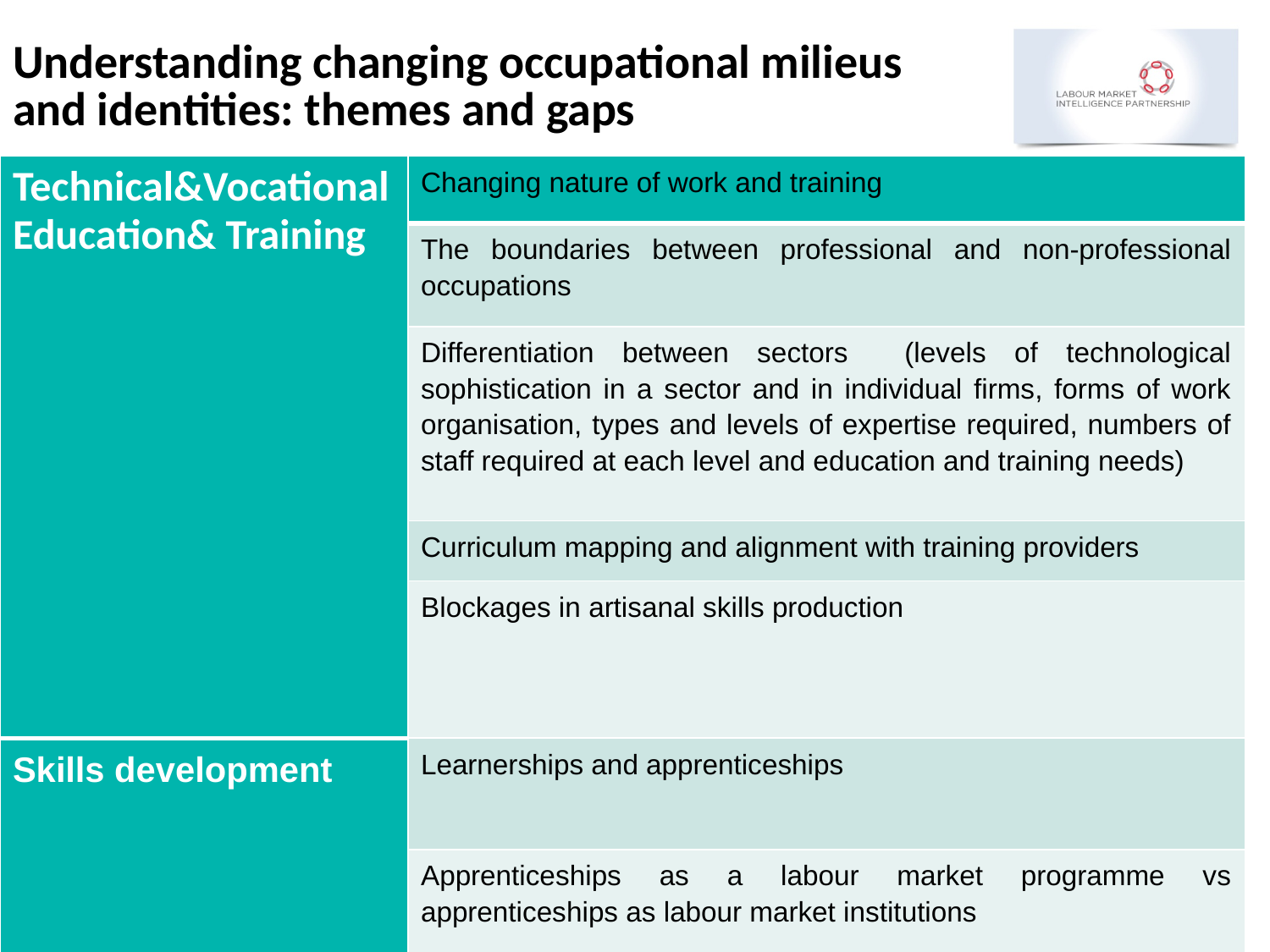

# Understanding changing occupational milieus and identities: themes and gaps
| Technical&Vocational Education& Training | Changing nature of work and training |
| --- | --- |
|  | The boundaries between professional and non-professional occupations |
|  | Differentiation between sectors (levels of technological sophistication in a sector and in individual firms, forms of work organisation, types and levels of expertise required, numbers of staff required at each level and education and training needs) |
|  | Curriculum mapping and alignment with training providers |
|  | Blockages in artisanal skills production |
| Skills development | Learnerships and apprenticeships |
|  | Apprenticeships as a labour market programme vs apprenticeships as labour market institutions |